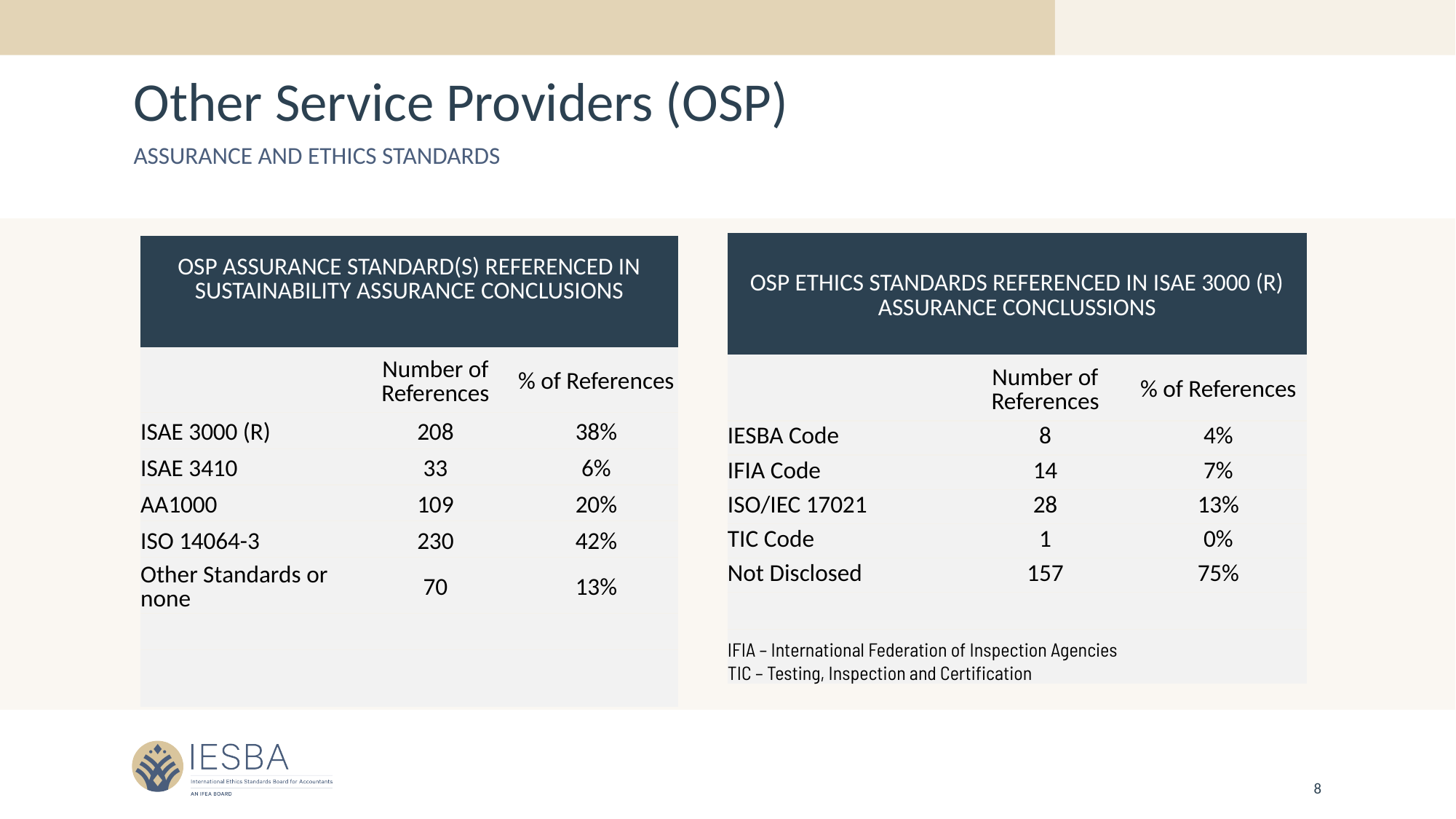

# Other Service Providers (OSP)
Assurance and Ethics Standards
| OSP ETHICS STANDARDS REFERENCED IN ISAE 3000 (R) ASSURANCE CONCLUSSIONS |  |  |
| --- | --- | --- |
|  | Number of References | % of References |
| IESBA Code | 8 | 4% |
| IFIA Code | 14 | 7% |
| ISO/IEC 17021 | 28 | 13% |
| TIC Code | 1 | 0% |
| Not Disclosed | 157 | 75% |
|  |  |  |
| IFIA – International Federation of Inspection Agencies TIC – Testing, Inspection and Certification |  |  |
| OSP ASSURANCE STANDARD(S) REFERENCED IN SUSTAINABILITY ASSURANCE CONCLUSIONS |  |  |
| --- | --- | --- |
|  | Number of References | % of References |
| ISAE 3000 (R) | 208 | 38% |
| ISAE 3410 | 33 | 6% |
| AA1000 | 109 | 20% |
| ISO 14064-3 | 230 | 42% |
| Other Standards or none | 70 | 13% |
|  |  |  |
|  |  |  |
8